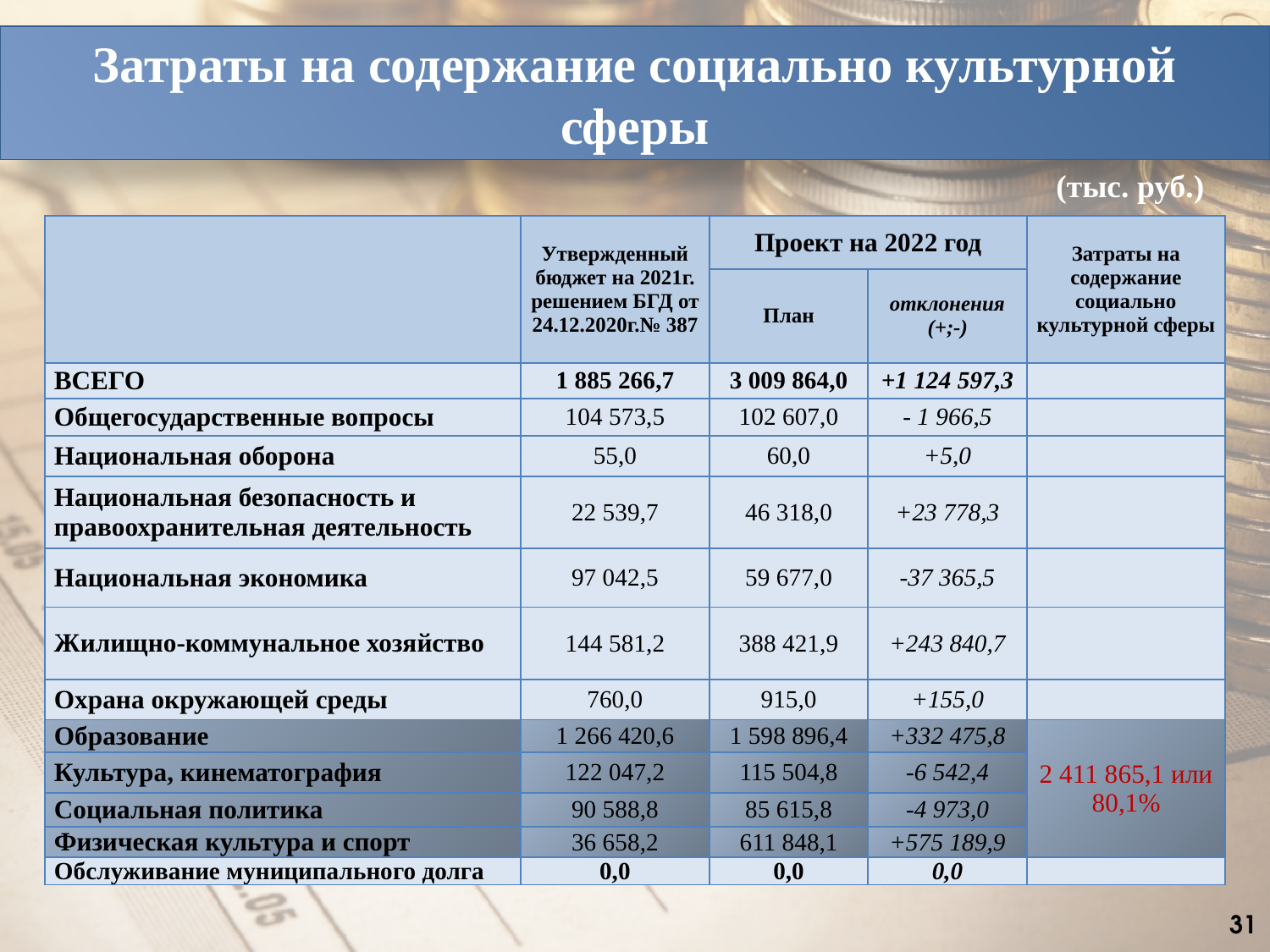

Затраты на содержание социально культурной сферы
(тыс. руб.)
|  | Утвержденный бюджет на 2021г. решением БГД от 24.12.2020г.№ 387 | Проект на 2022 год |  | Затраты на содержание социально культурной сферы |
| --- | --- | --- | --- | --- |
|  |  | План | отклонения (+;-) |  |
| ВСЕГО | 1 885 266,7 | 3 009 864,0 | +1 124 597,3 |  |
| Общегосударственные вопросы | 104 573,5 | 102 607,0 | - 1 966,5 |  |
| Национальная оборона | 55,0 | 60,0 | +5,0 |  |
| Национальная безопасность и правоохранительная деятельность | 22 539,7 | 46 318,0 | +23 778,3 |  |
| Национальная экономика | 97 042,5 | 59 677,0 | -37 365,5 |  |
| Жилищно-коммунальное хозяйство | 144 581,2 | 388 421,9 | +243 840,7 |  |
| Охрана окружающей среды | 760,0 | 915,0 | +155,0 |  |
| Образование | 1 266 420,6 | 1 598 896,4 | +332 475,8 | 2 411 865,1 или 80,1% |
| Культура, кинематография | 122 047,2 | 115 504,8 | -6 542,4 |  |
| Социальная политика | 90 588,8 | 85 615,8 | -4 973,0 |  |
| Физическая культура и спорт | 36 658,2 | 611 848,1 | +575 189,9 |  |
| Обслуживание муниципального долга | 0,0 | 0,0 | 0,0 |  |

### Chart

| Category |
|---|
31